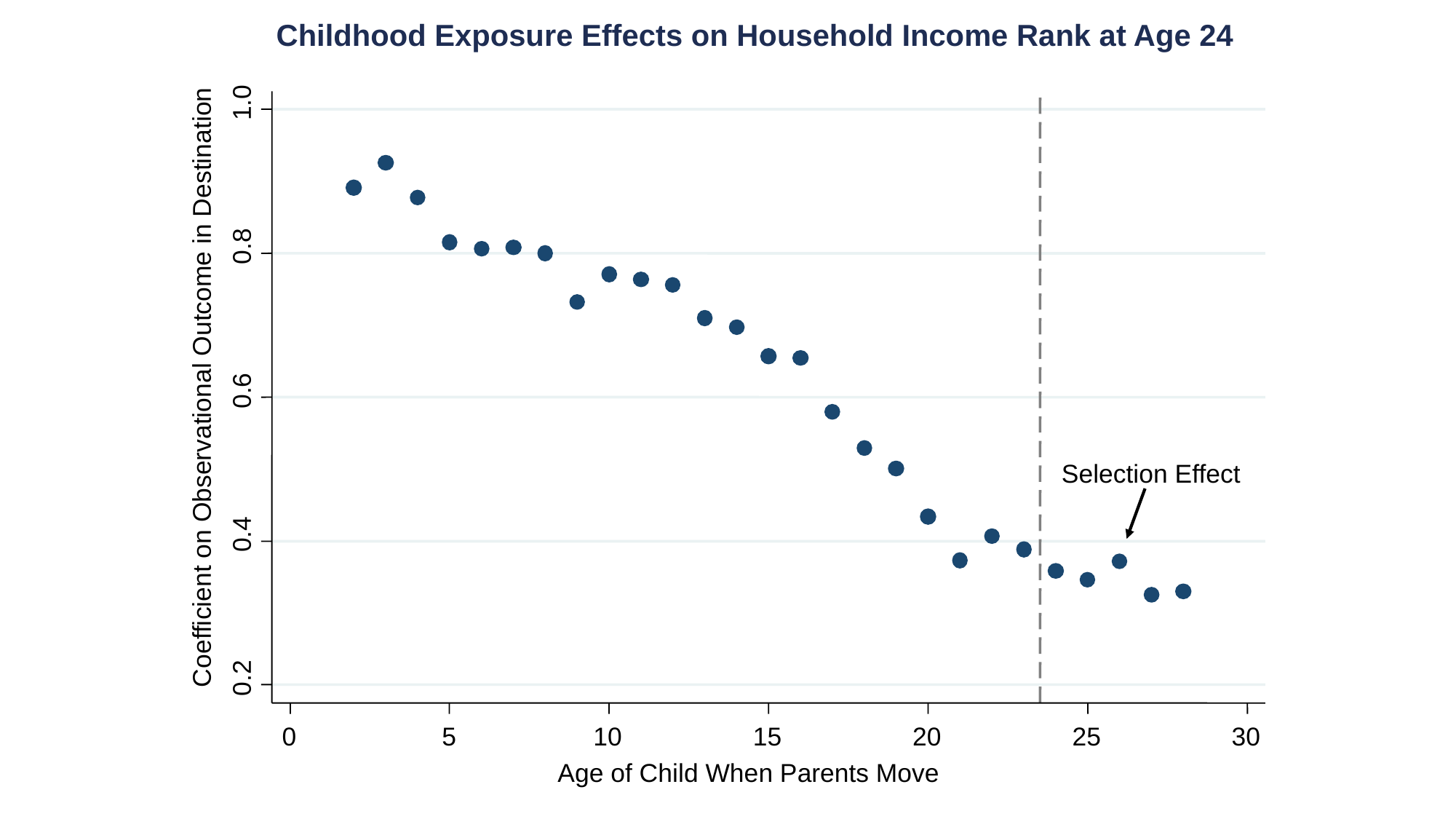

1.0

0.8

Coefficient on Observational Outcome in Destination
0.6

0.4

0.2

0
5
10
15
20
25
30
Age of Child When Parents Move
Childhood Exposure Effects on Household Income Rank at Age 24
Selection Effect